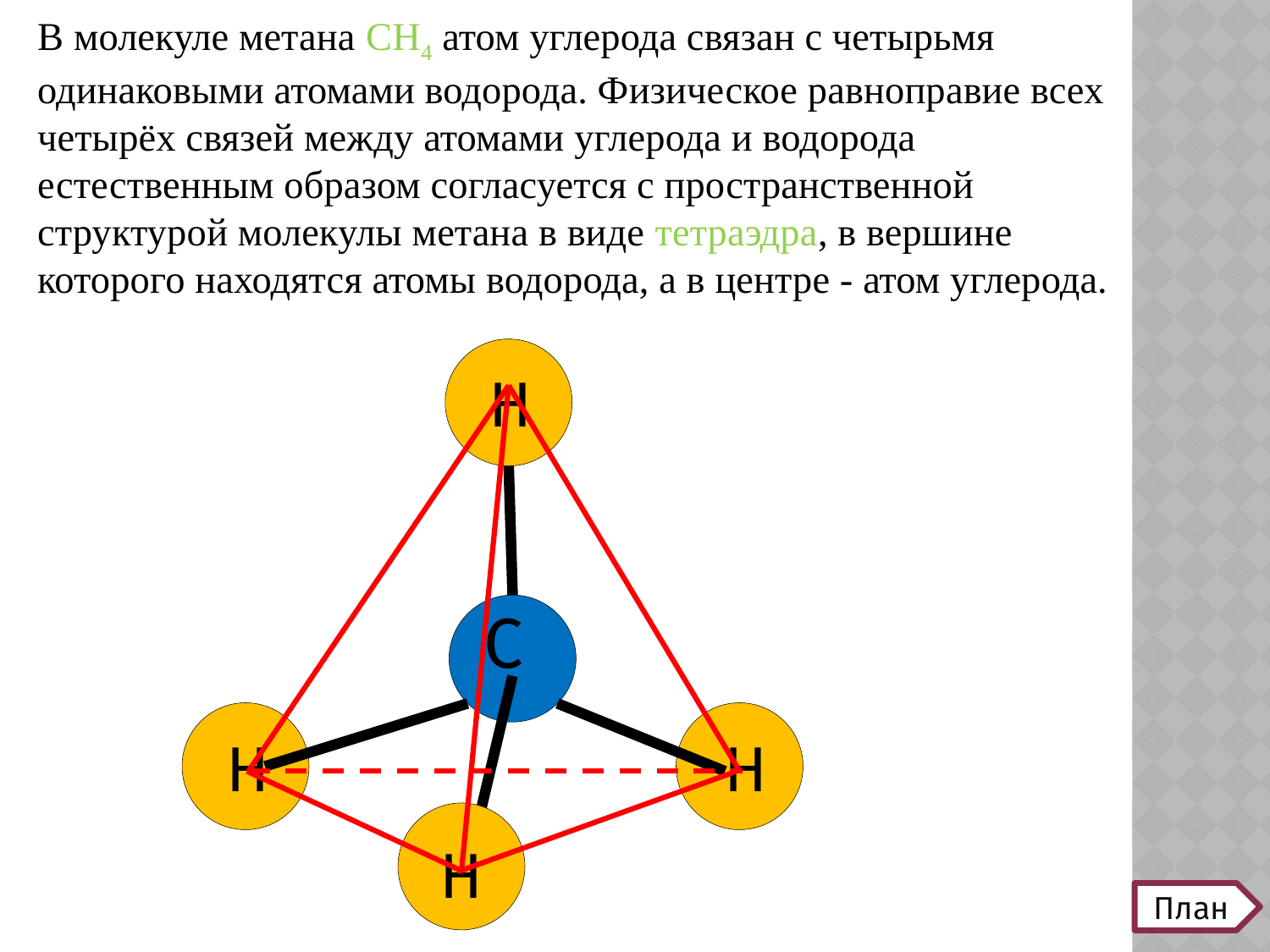

В молекуле метана СН4 атом углерода связан с четырьмя одинаковыми атомами водорода. Физическое равноправие всех четырёх связей между атомами углерода и водорода естественным образом согласуется с пространственной структурой молекулы метана в виде тетраэдра, в вершине которого находятся атомы водорода, а в центре - атом углерода.

Н
С

Н
Н

Н
План